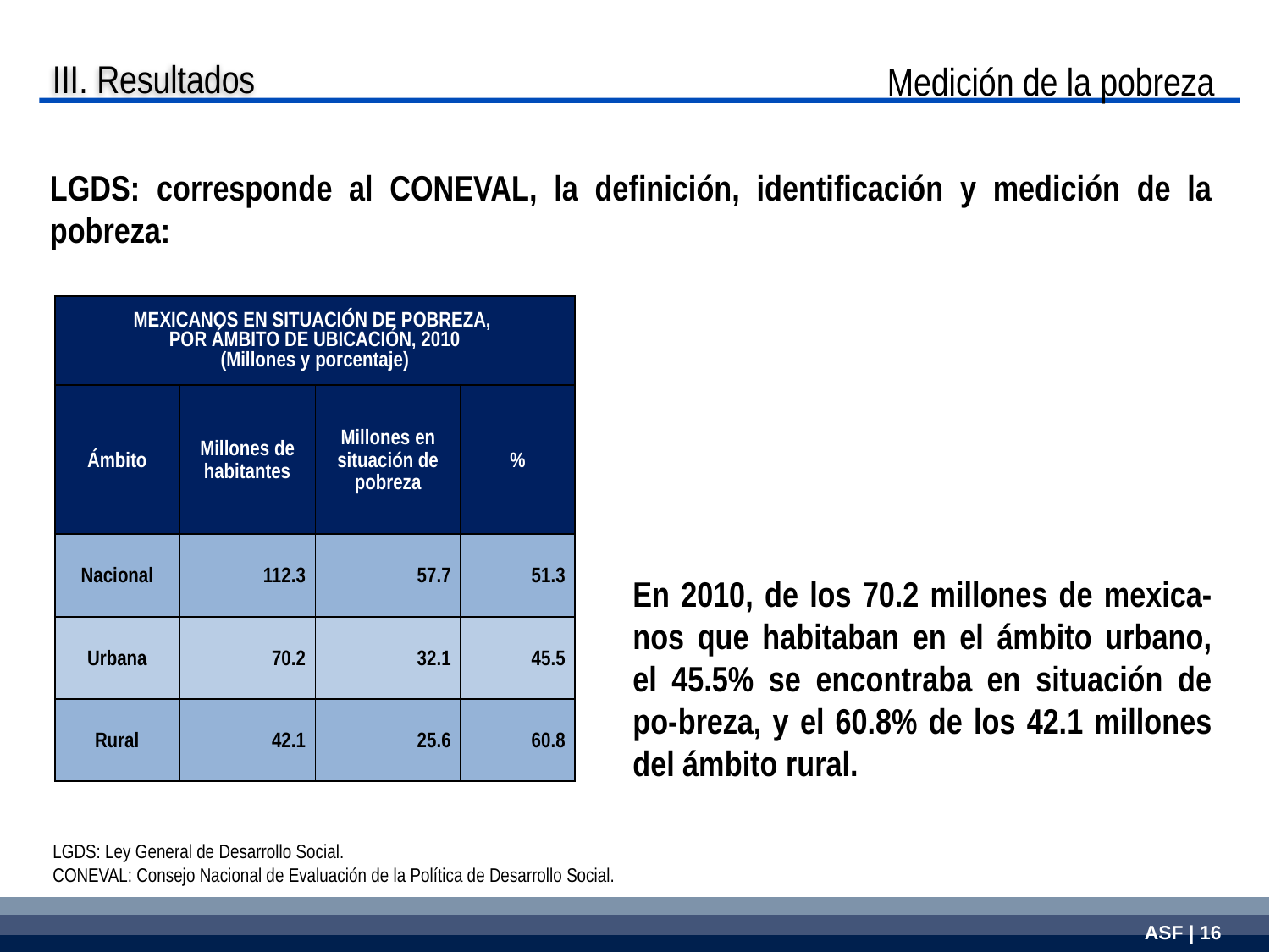

III. Resultados
Medición de la pobreza

LGDS: corresponde al CONEVAL, la definición, identificación y medición de la pobreza:
| MEXICANOS EN SITUACIÓN DE POBREZA, POR ÁMBITO DE UBICACIÓN, 2010 (Millones y porcentaje) |  |  |  |
| --- | --- | --- | --- |
| Ámbito | Millones de habitantes | Millones en situación de pobreza | % |
| Nacional | 112.3 | 57.7 | 51.3 |
| Urbana | 70.2 | 32.1 | 45.5 |
| Rural | 42.1 | 25.6 | 60.8 |
En 2010, de los 70.2 millones de mexica-nos que habitaban en el ámbito urbano, el 45.5% se encontraba en situación de po-breza, y el 60.8% de los 42.1 millones del ámbito rural.
LGDS: Ley General de Desarrollo Social.
CONEVAL: Consejo Nacional de Evaluación de la Política de Desarrollo Social.
|  |
| --- |
|  |
|  |
ASF | 16